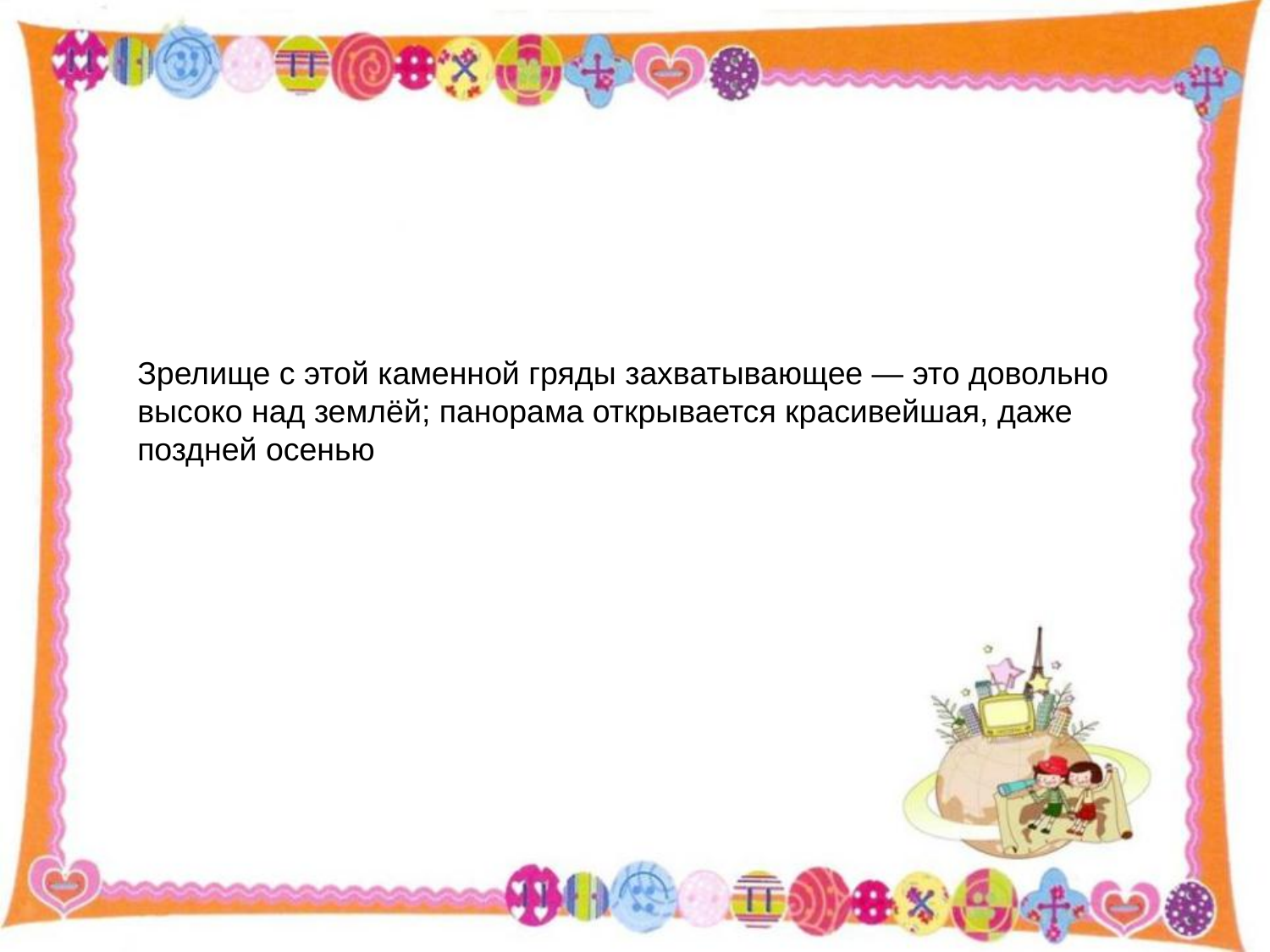

Зрелище с этой каменной гряды захватывающее — это довольно высоко над землёй; панорама открывается красивейшая, даже поздней осенью